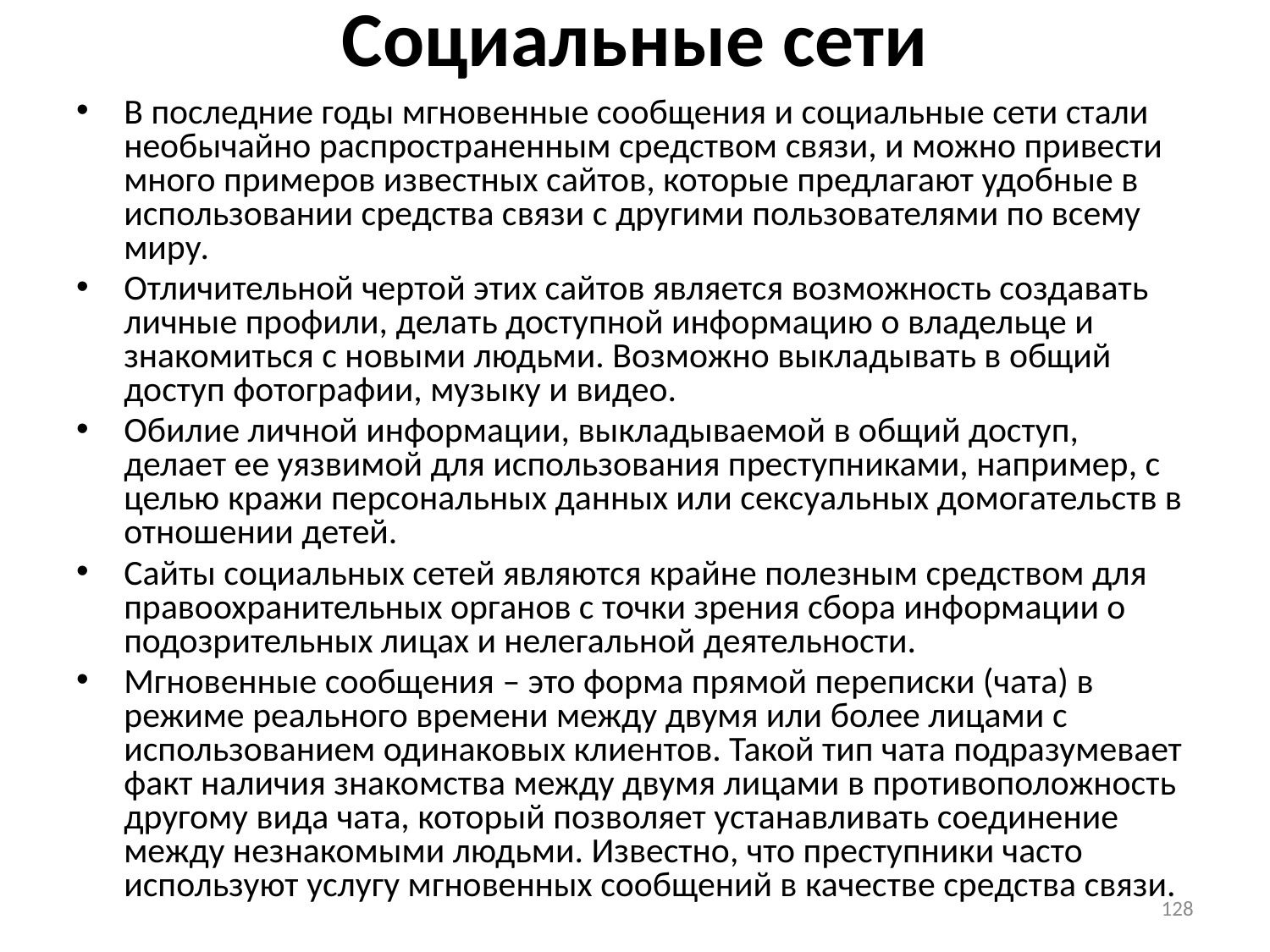

# Социальные сети
В последние годы мгновенные сообщения и социальные сети стали необычайно распространенным средством связи, и можно привести много примеров известных сайтов, которые предлагают удобные в использовании средства связи с другими пользователями по всему миру.
Отличительной чертой этих сайтов является возможность создавать личные профили, делать доступной информацию о владельце и знакомиться с новыми людьми. Возможно выкладывать в общий доступ фотографии, музыку и видео.
Обилие личной информации, выкладываемой в общий доступ,  делает ее уязвимой для использования преступниками, например, с целью кражи персональных данных или сексуальных домогательств в отношении детей.
Сайты социальных сетей являются крайне полезным средством для правоохранительных органов с точки зрения сбора информации о подозрительных лицах и нелегальной деятельности.
Мгновенные сообщения – это форма прямой переписки (чата) в режиме реального времени между двумя или более лицами с использованием одинаковых клиентов. Такой тип чата подразумевает факт наличия знакомства между двумя лицами в противоположность другому вида чата, который позволяет устанавливать соединение между незнакомыми людьми. Известно, что преступники часто используют услугу мгновенных сообщений в качестве средства связи.
128